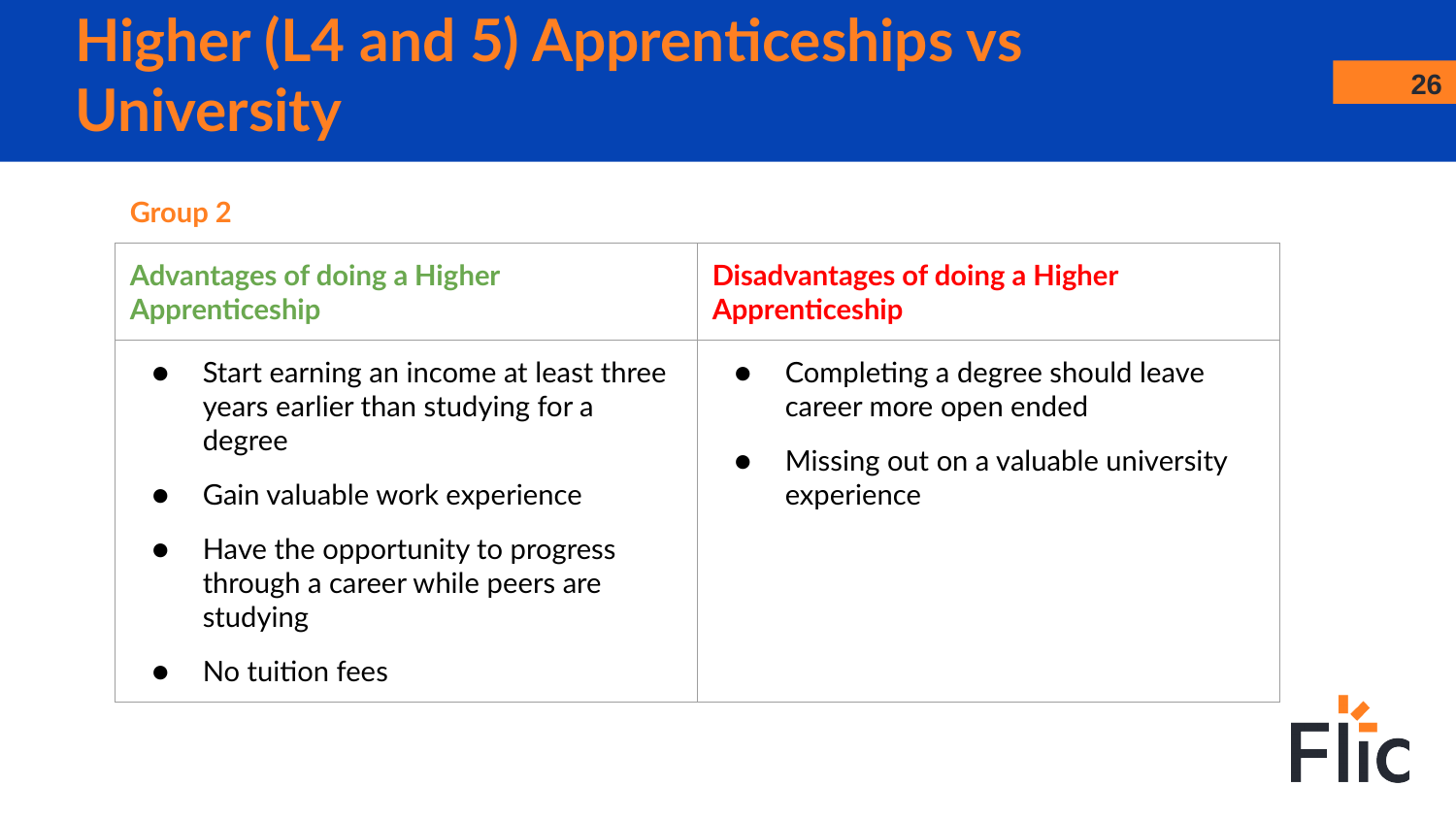

# Higher (L4 and 5) Apprenticeships vs University

26
Group 2
| Advantages of doing a Higher Apprenticeship | Disadvantages of doing a Higher Apprenticeship |
| --- | --- |
| Start earning an income at least three years earlier than studying for a degree Gain valuable work experience Have the opportunity to progress through a career while peers are studying No tuition fees | Completing a degree should leave career more open ended Missing out on a valuable university experience |